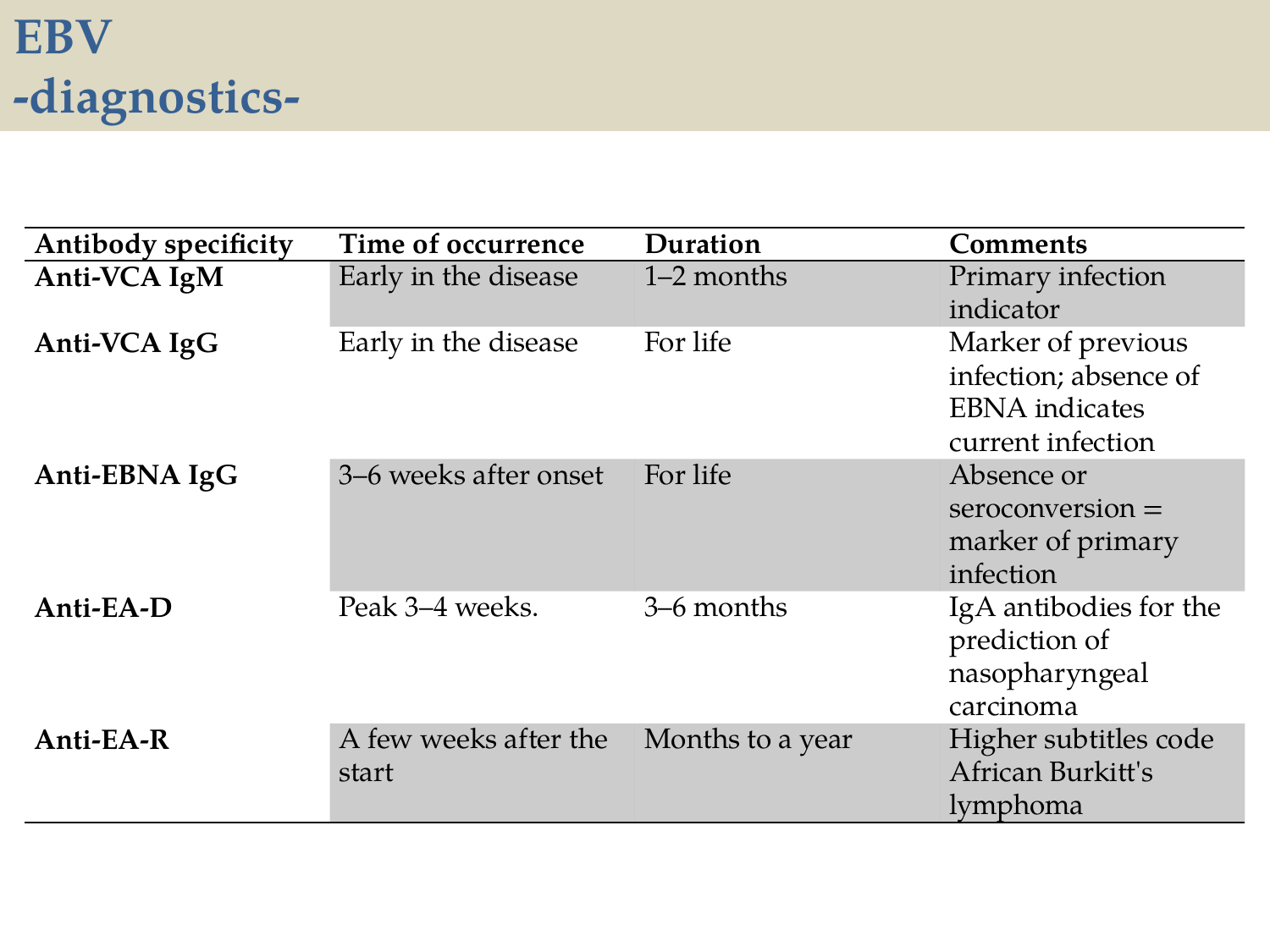

# EBV -diagnostics-
| Antibody specificity | Time of occurrence | Duration | Comments |
| --- | --- | --- | --- |
| Anti-VCA IgM | Early in the disease | 1–2 months | Primary infection indicator |
| Anti-VCA IgG | Early in the disease | For life | Marker of previous infection; absence of EBNA indicates current infection |
| Anti-EBNA IgG | 3–6 weeks after onset | For life | Absence or seroconversion = marker of primary infection |
| Anti-EA-D | Peak 3–4 weeks. | 3–6 months | IgA antibodies for the prediction of nasopharyngeal carcinoma |
| Anti-EA-R | A few weeks after the start | Months to a year | Higher subtitles code African Burkitt's lymphoma |